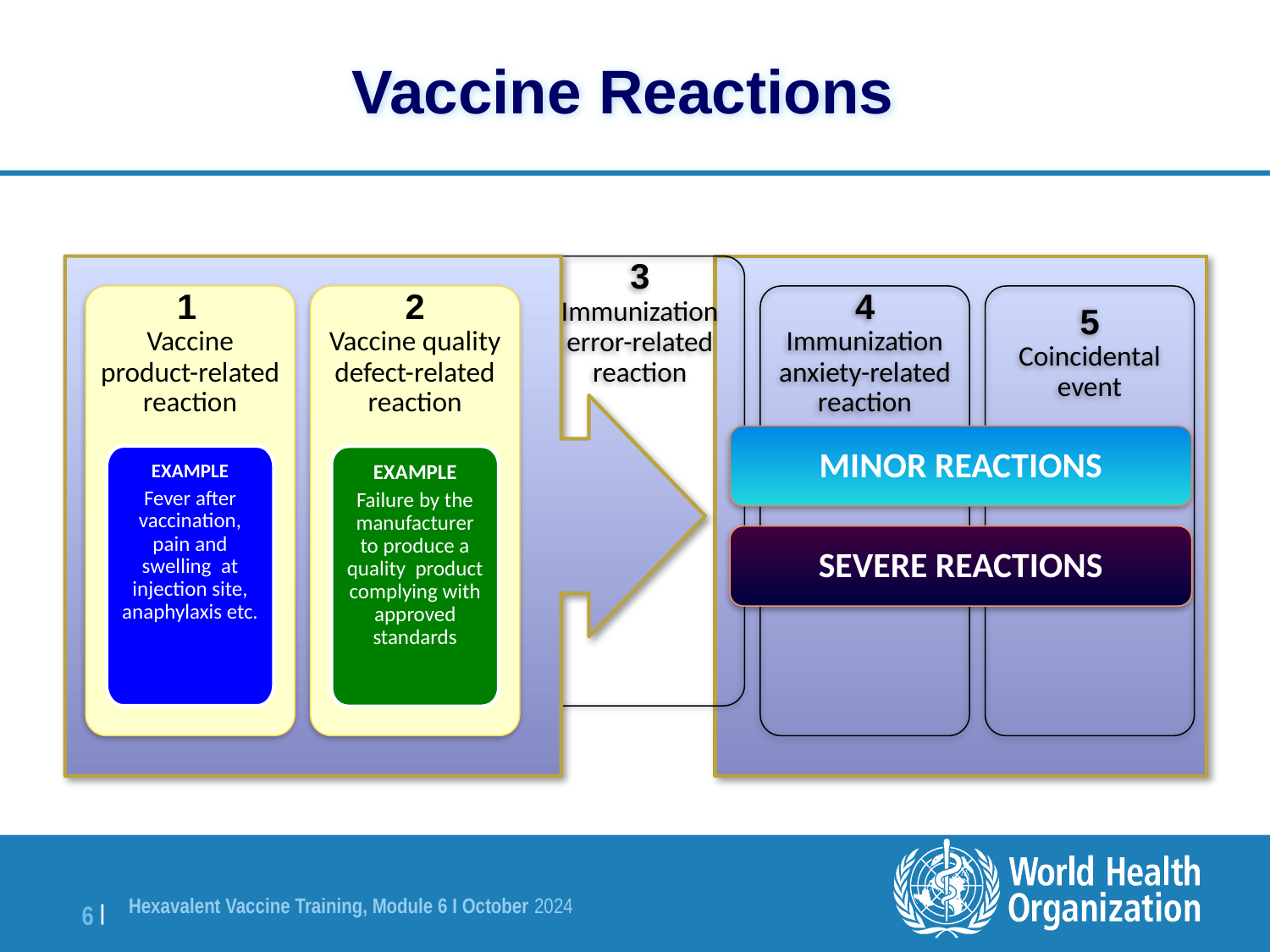

Vaccine Reactions

3
Immunization error-related reaction
1
Vaccine product-related reaction
2
Vaccine quality defect-related reaction
4
Immunization anxiety-related reaction
5
Coincidental event
MINOR REACTIONS
EXAMPLE
Fever after vaccination, pain and swelling  at injection site, anaphylaxis etc.
EXAMPLE
Failure by the manufacturer to produce a quality  product complying with approved standards
SEVERE REACTIONS